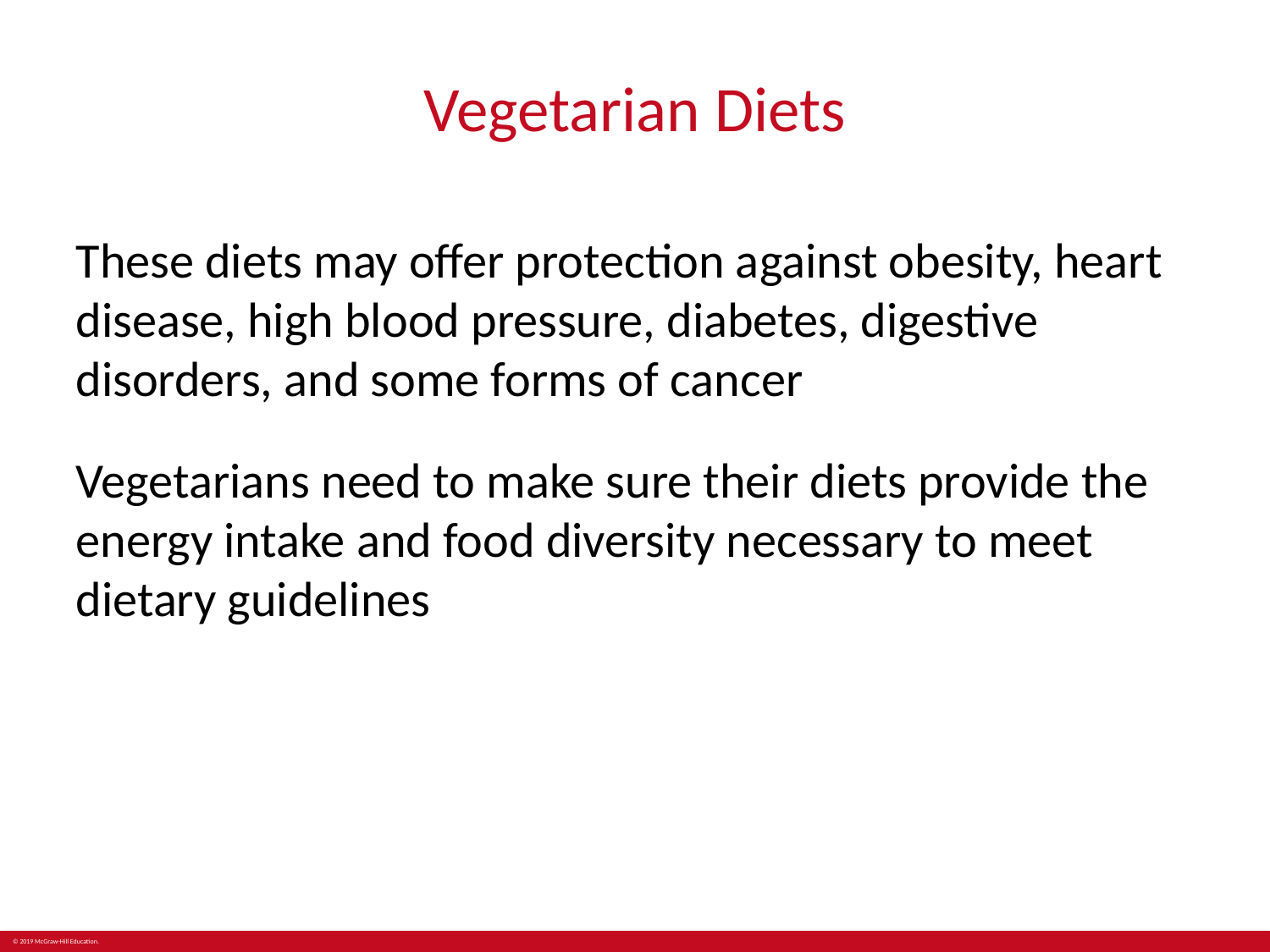

# Vegetarian Diets
These diets may offer protection against obesity, heart disease, high blood pressure, diabetes, digestive disorders, and some forms of cancer
Vegetarians need to make sure their diets provide the energy intake and food diversity necessary to meet dietary guidelines